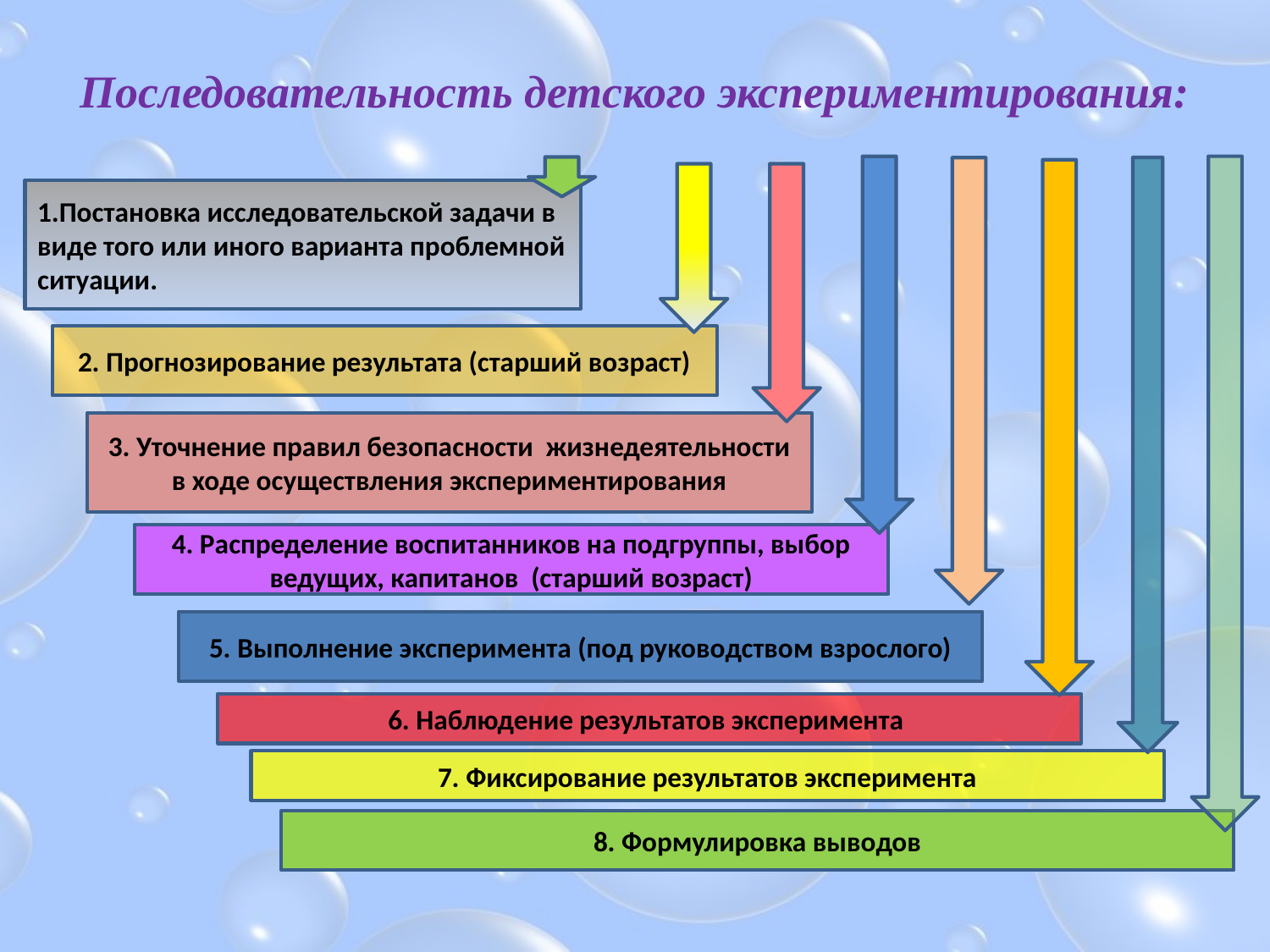

# Последовательность детского экспериментирования:

1.Постановка исследовательской задачи в виде того или иного варианта проблемной ситуации.
2. Прогнозирование результата (старший возраст)
3. Уточнение правил безопасности  жизнедеятельности в ходе осуществления экспериментирования
4. Распределение воспитанников на подгруппы, выбор ведущих, капитанов  (старший возраст)
5. Выполнение эксперимента (под руководством взрослого)
6. Наблюдение результатов эксперимента
7. Фиксирование результатов эксперимента
8. Формулировка выводов